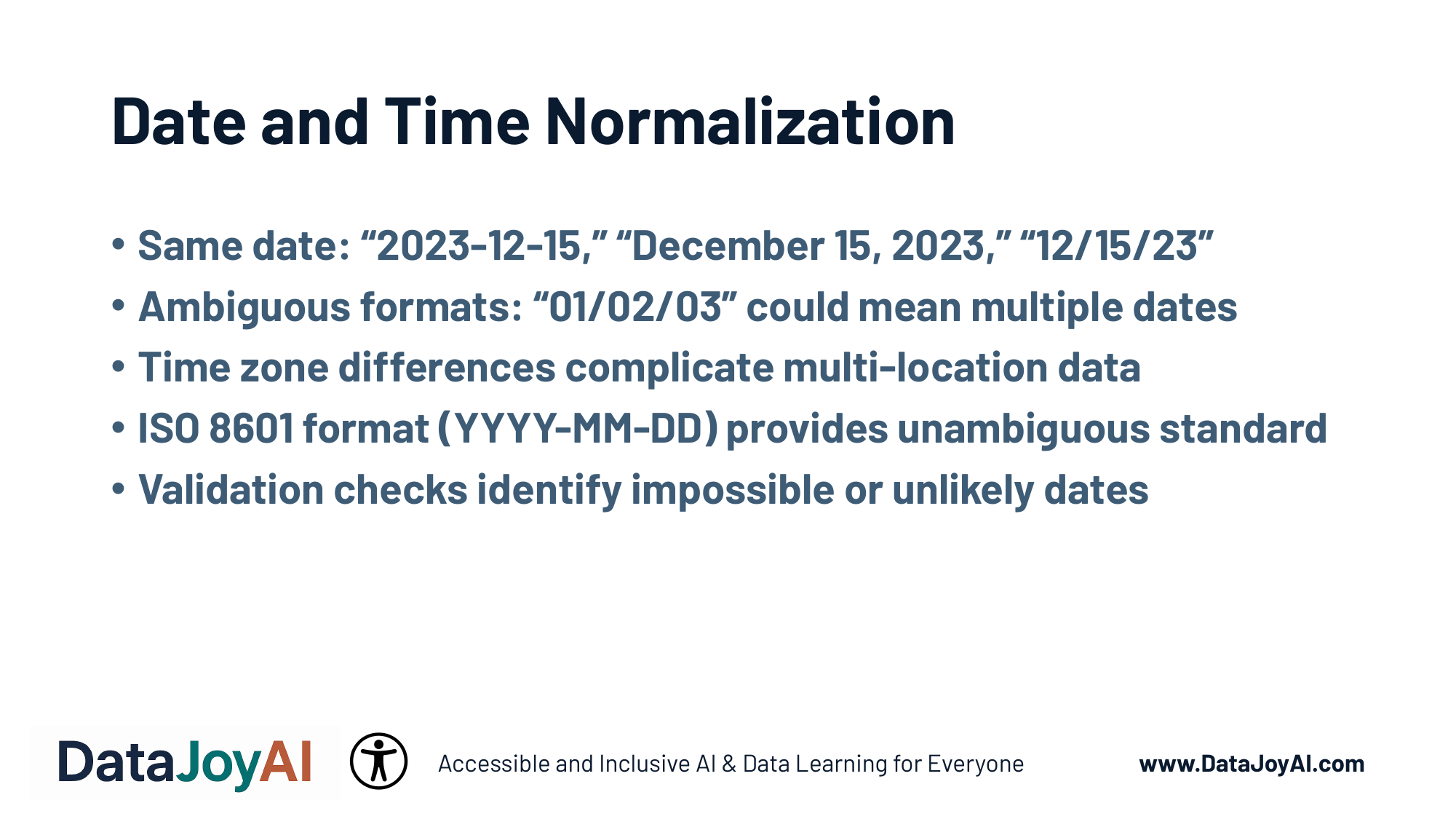

# Date and Time Normalization
Same date: “2023-12-15,” “December 15, 2023,” “12/15/23”
Ambiguous formats: “01/02/03” could mean multiple dates
Time zone differences complicate multi-location data
ISO 8601 format (YYYY-MM-DD) provides unambiguous standard
Validation checks identify impossible or unlikely dates